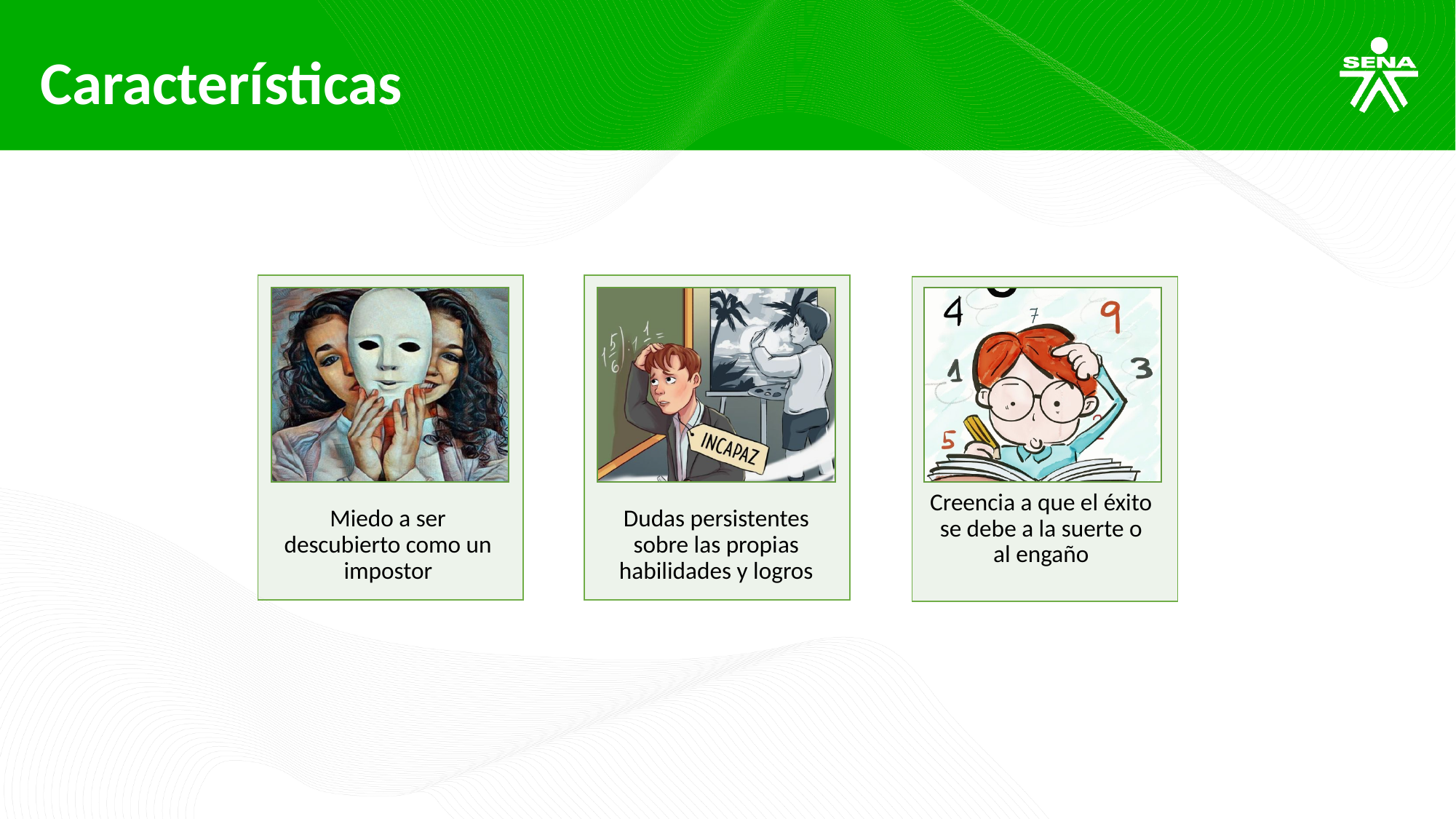

Características

Creencia a que el éxito se debe a la suerte o al engaño
Dudas persistentes sobre las propias habilidades y logros

Miedo a ser descubierto como un impostor